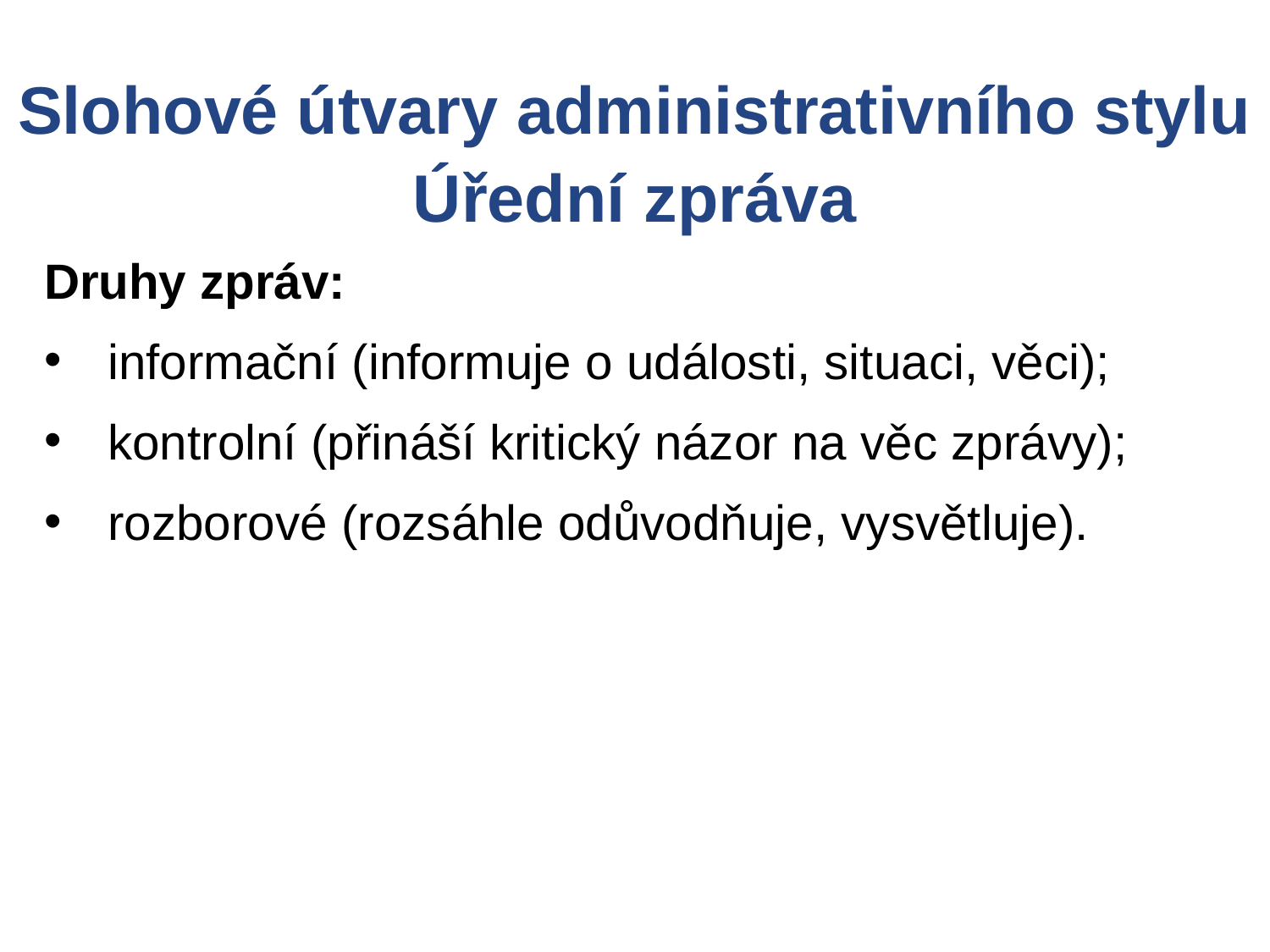

Slohové útvary administrativního stylu
Úřední zpráva
Druhy zpráv:
informační (informuje o události, situaci, věci);
kontrolní (přináší kritický názor na věc zprávy);
rozborové (rozsáhle odůvodňuje, vysvětluje).